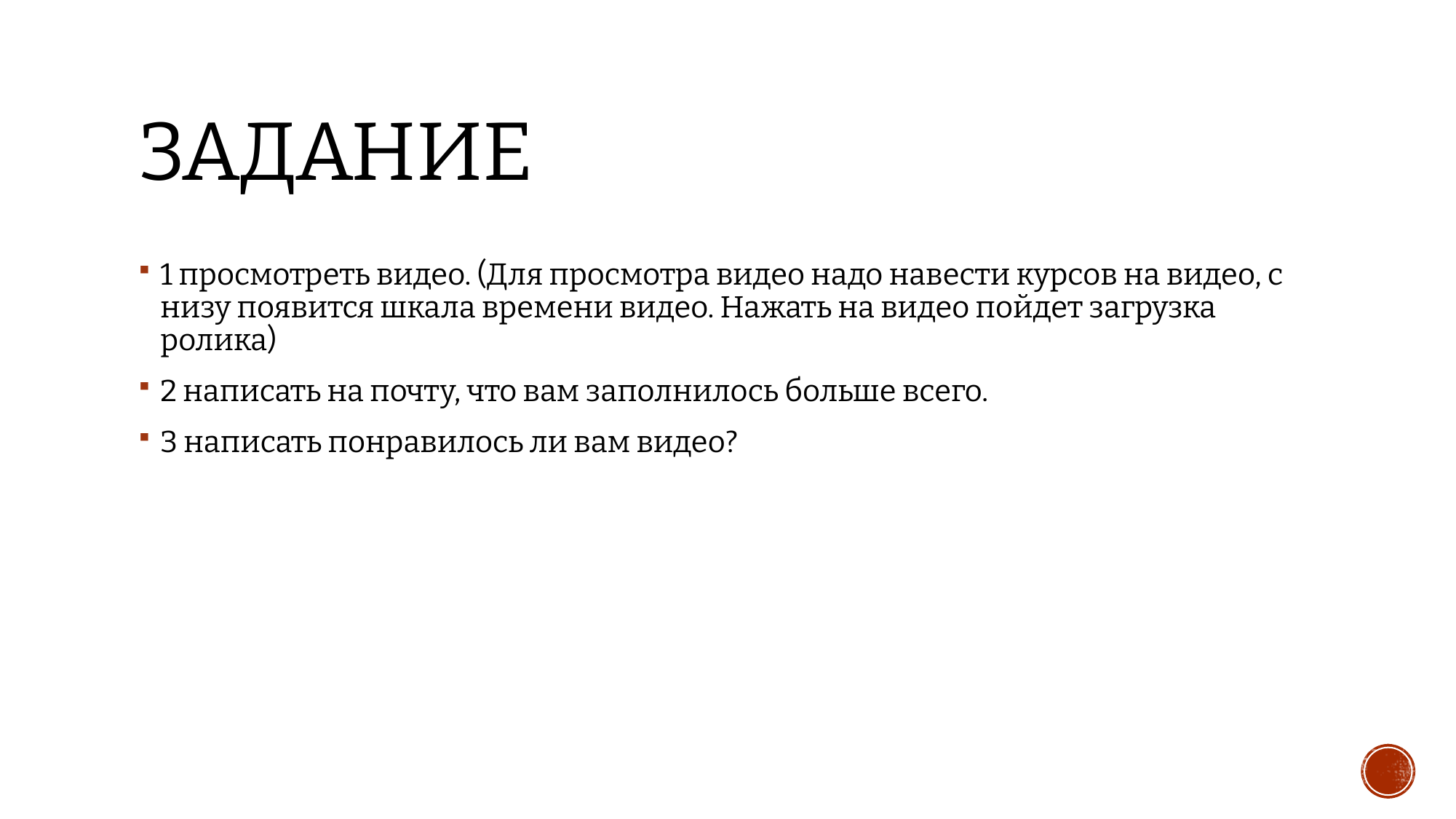

# задание
1 просмотреть видео. (Для просмотра видео надо навести курсов на видео, с низу появится шкала времени видео. Нажать на видео пойдет загрузка ролика)
2 написать на почту, что вам заполнилось больше всего.
3 написать понравилось ли вам видео?